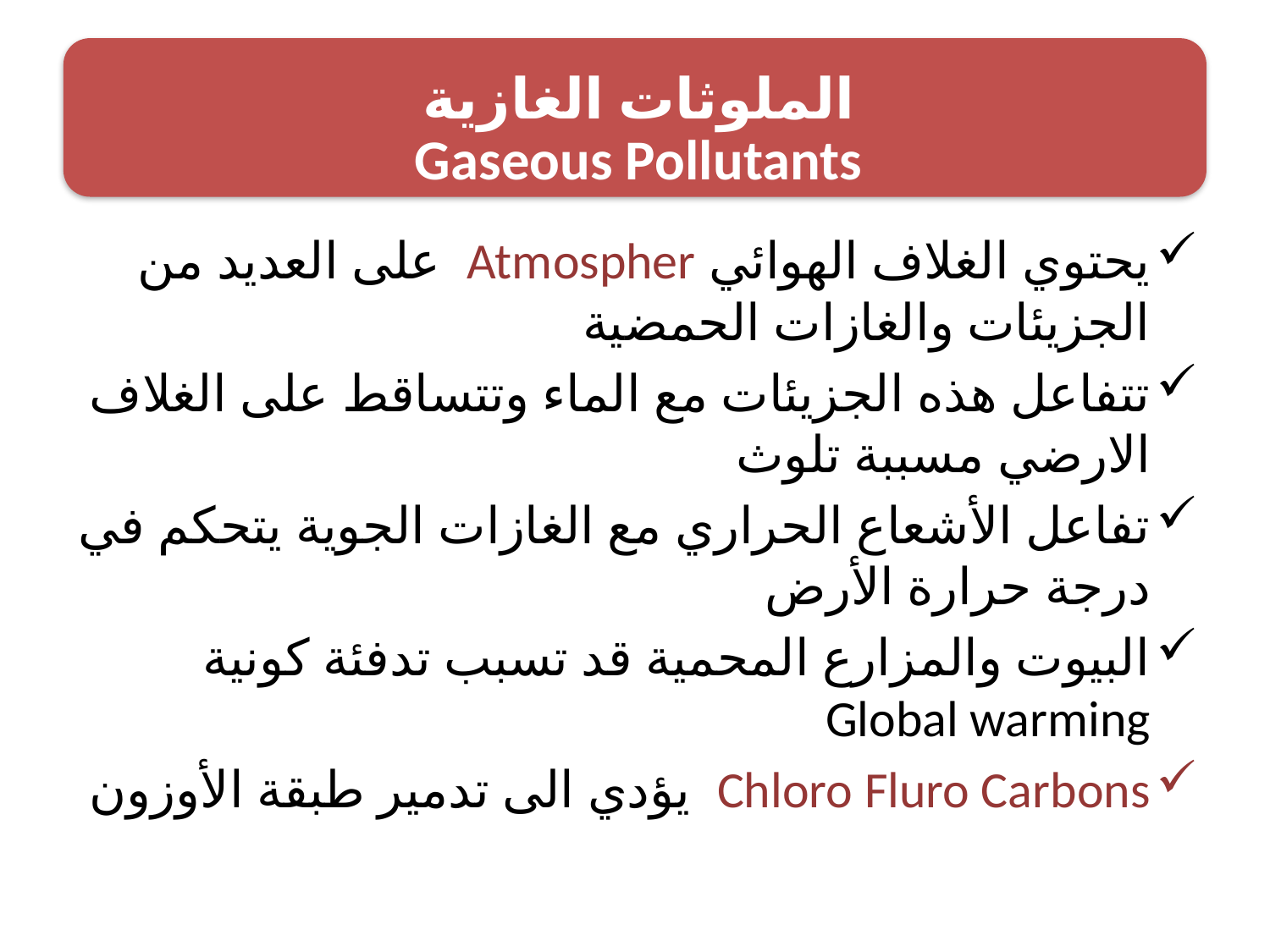

الملوثات الغازية
Gaseous Pollutants
يحتوي الغلاف الهوائي Atmospher  على العديد من الجزيئات والغازات الحمضية
تتفاعل هذه الجزيئات مع الماء وتتساقط على الغلاف الارضي مسببة تلوث
تفاعل الأشعاع الحراري مع الغازات الجوية يتحكم في درجة حرارة الأرض
البيوت والمزارع المحمية قد تسبب تدفئة كونية Global warming
Chloro Fluro Carbons  يؤدي الى تدمير طبقة الأوزون